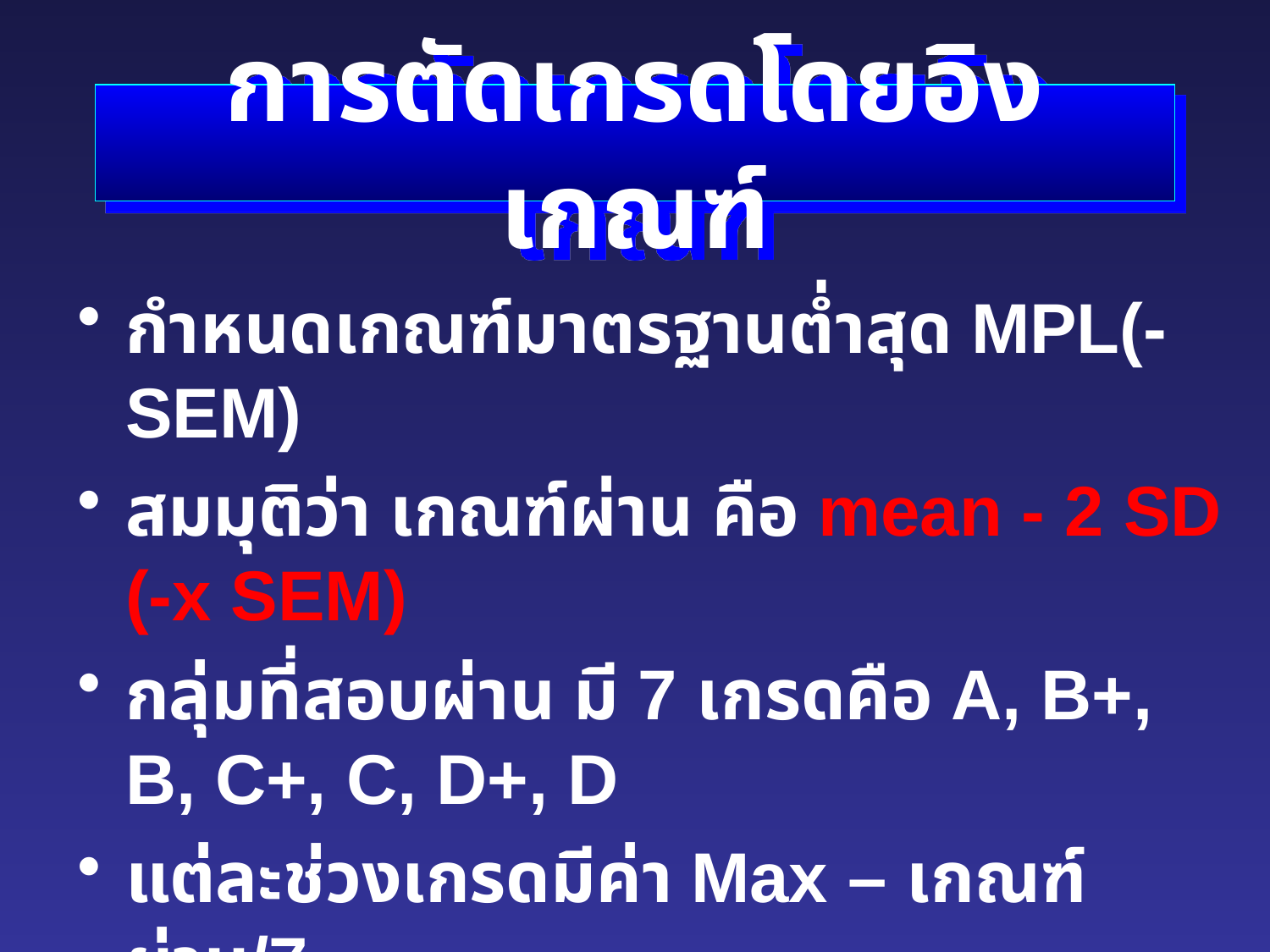

# การตัดเกรดโดยอิงเกณฑ์
กำหนดเกณฑ์มาตรฐานต่ำสุด MPL(-SEM)
สมมุติว่า เกณฑ์ผ่าน คือ mean - 2 SD (-x SEM)
กลุ่มที่สอบผ่าน มี 7 เกรดคือ A, B+, B, C+, C, D+, D
แต่ละช่วงเกรดมีค่า Max – เกณฑ์ผ่าน/7
กลุ่มที่สอบตก มี 1 เกรด คือ F